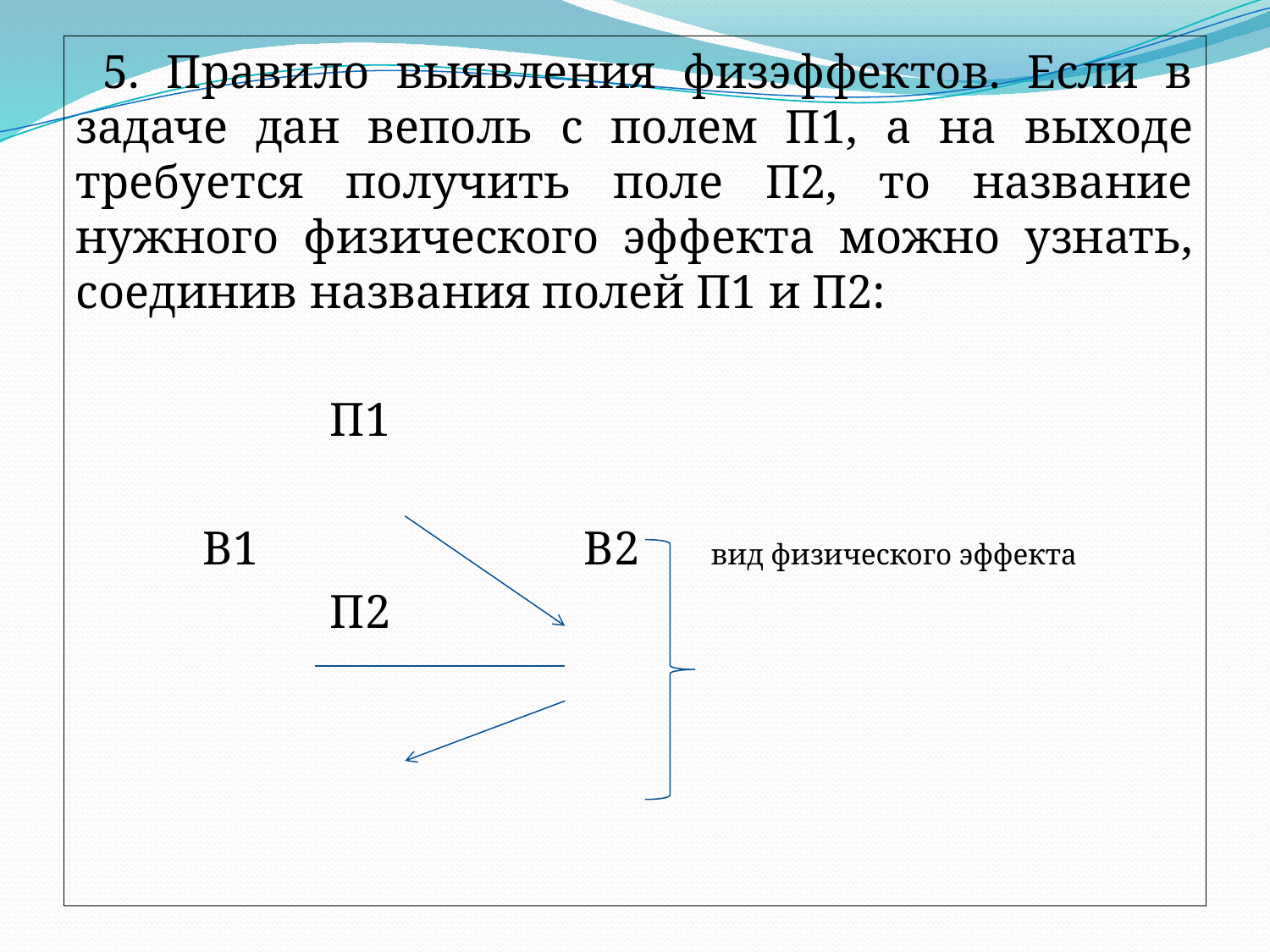

5. Правило выявления физэффектов. Если в задаче дан веполь с полем П1, а на выходе требуется получить поле П2, то название нужного физического эффекта можно узнать, соединив названия полей П1 и П2:

		П1

	В1			В2	вид физического эффекта
		П2